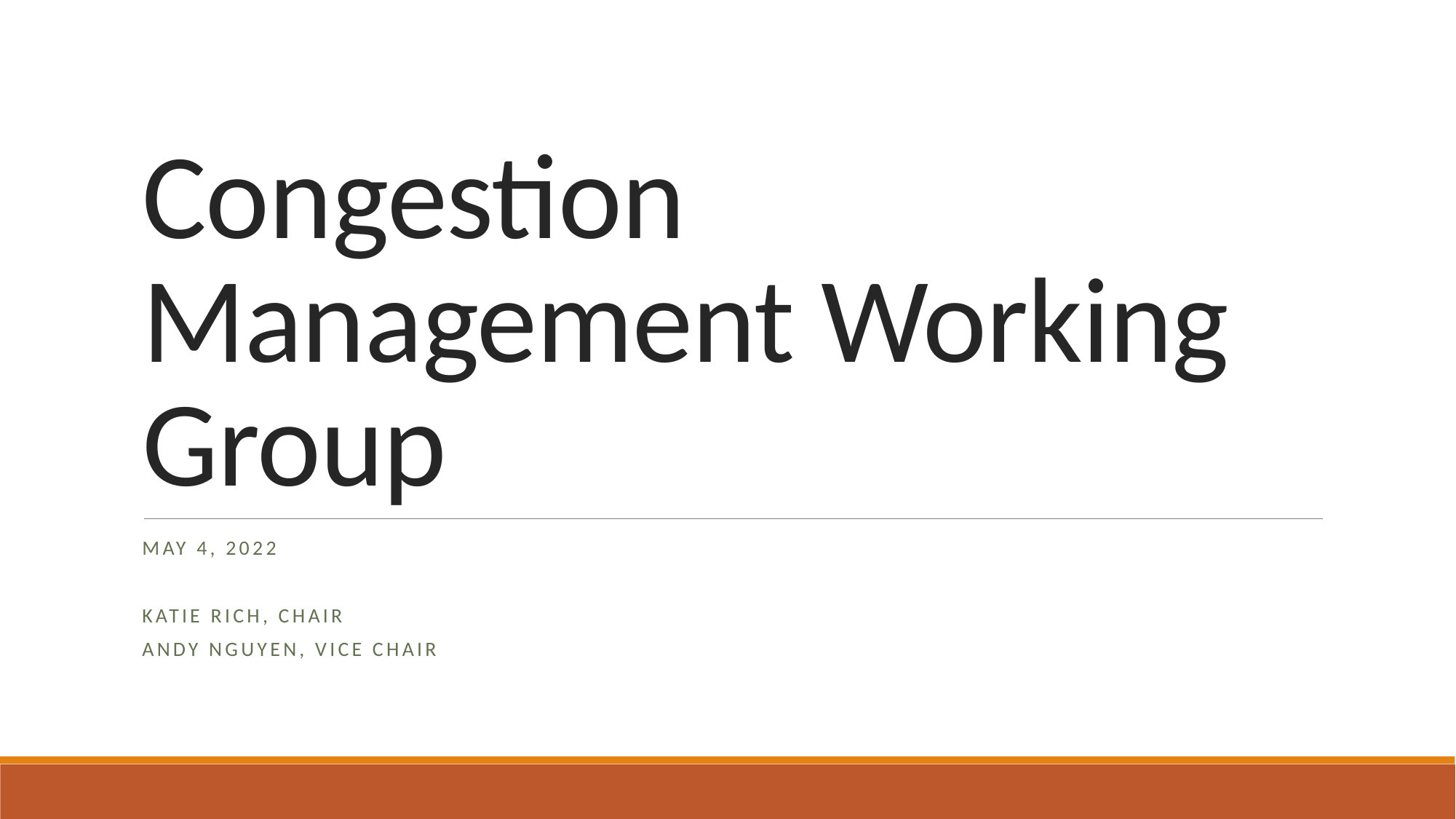

# Congestion Management Working Group
May 4, 2022

Katie Rich, Chair
Andy Nguyen, Vice Chair